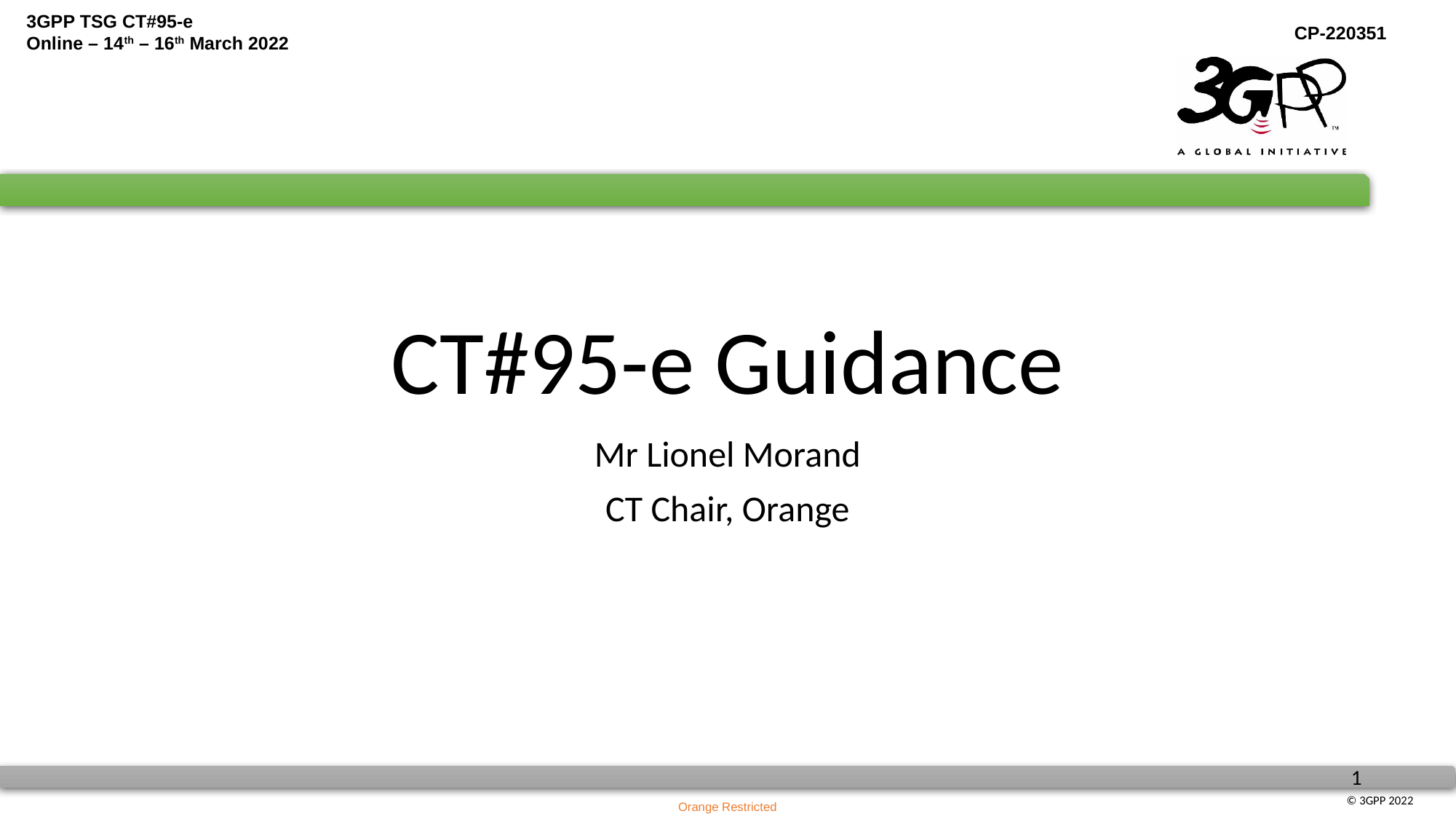

# CT#95-e Guidance
Mr Lionel Morand
CT Chair, Orange